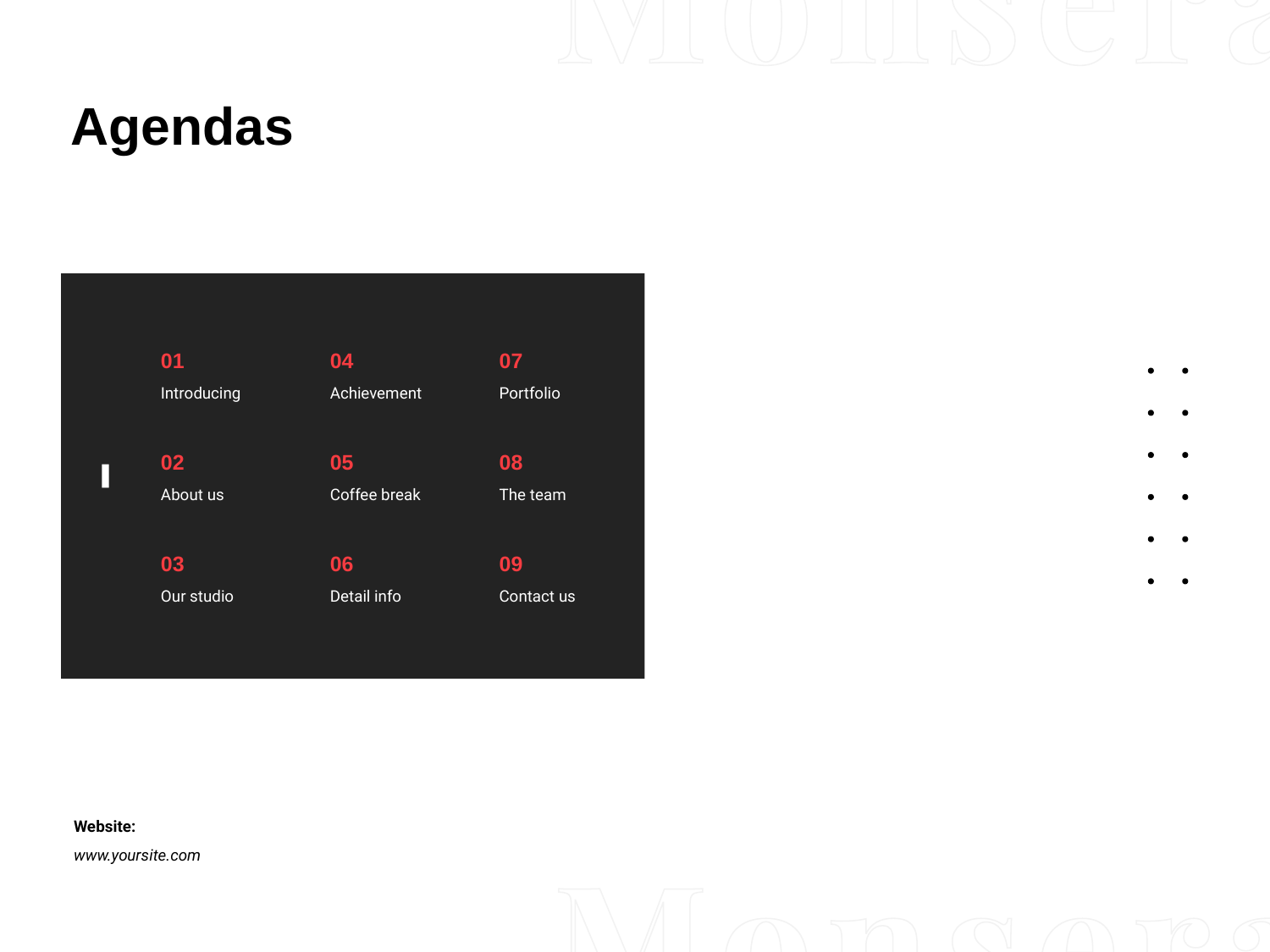

Agendas

01
04
07
Introducing
Achievement
Portfolio
02
05
08

About us
Coffee break
The team
03
06
09
Our studio
Detail info
Contact us
Website:
www.yoursite.com